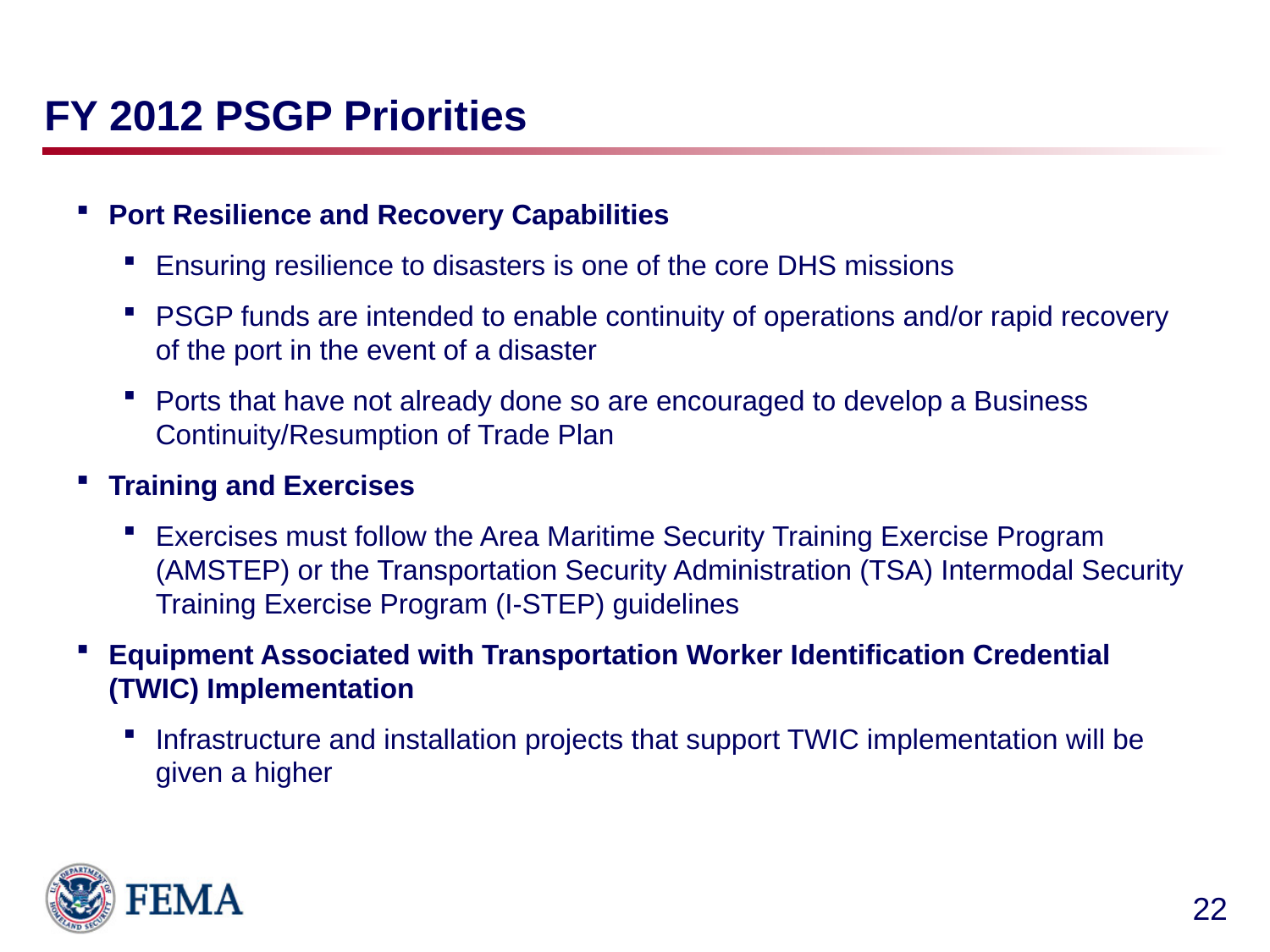

# FY 2012 PSGP Priorities
Port Resilience and Recovery Capabilities
Ensuring resilience to disasters is one of the core DHS missions
PSGP funds are intended to enable continuity of operations and/or rapid recovery of the port in the event of a disaster
Ports that have not already done so are encouraged to develop a Business Continuity/Resumption of Trade Plan
Training and Exercises
Exercises must follow the Area Maritime Security Training Exercise Program (AMSTEP) or the Transportation Security Administration (TSA) Intermodal Security Training Exercise Program (I-STEP) guidelines
Equipment Associated with Transportation Worker Identification Credential (TWIC) Implementation
Infrastructure and installation projects that support TWIC implementation will be given a higher

22